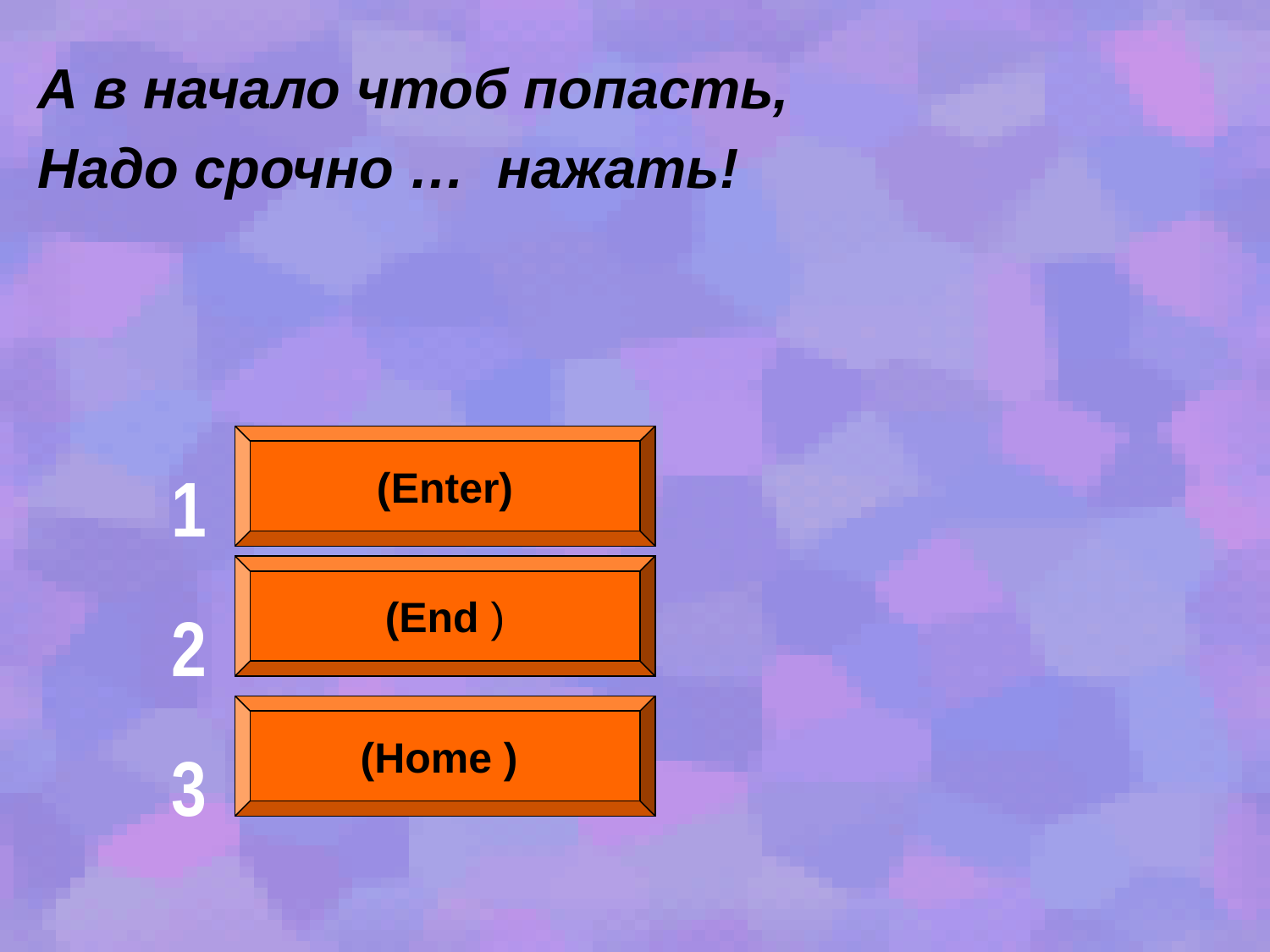

А в начало чтоб попасть,
Надо срочно …  нажать!
1
2
3
(Enter)
(End )
(Home )